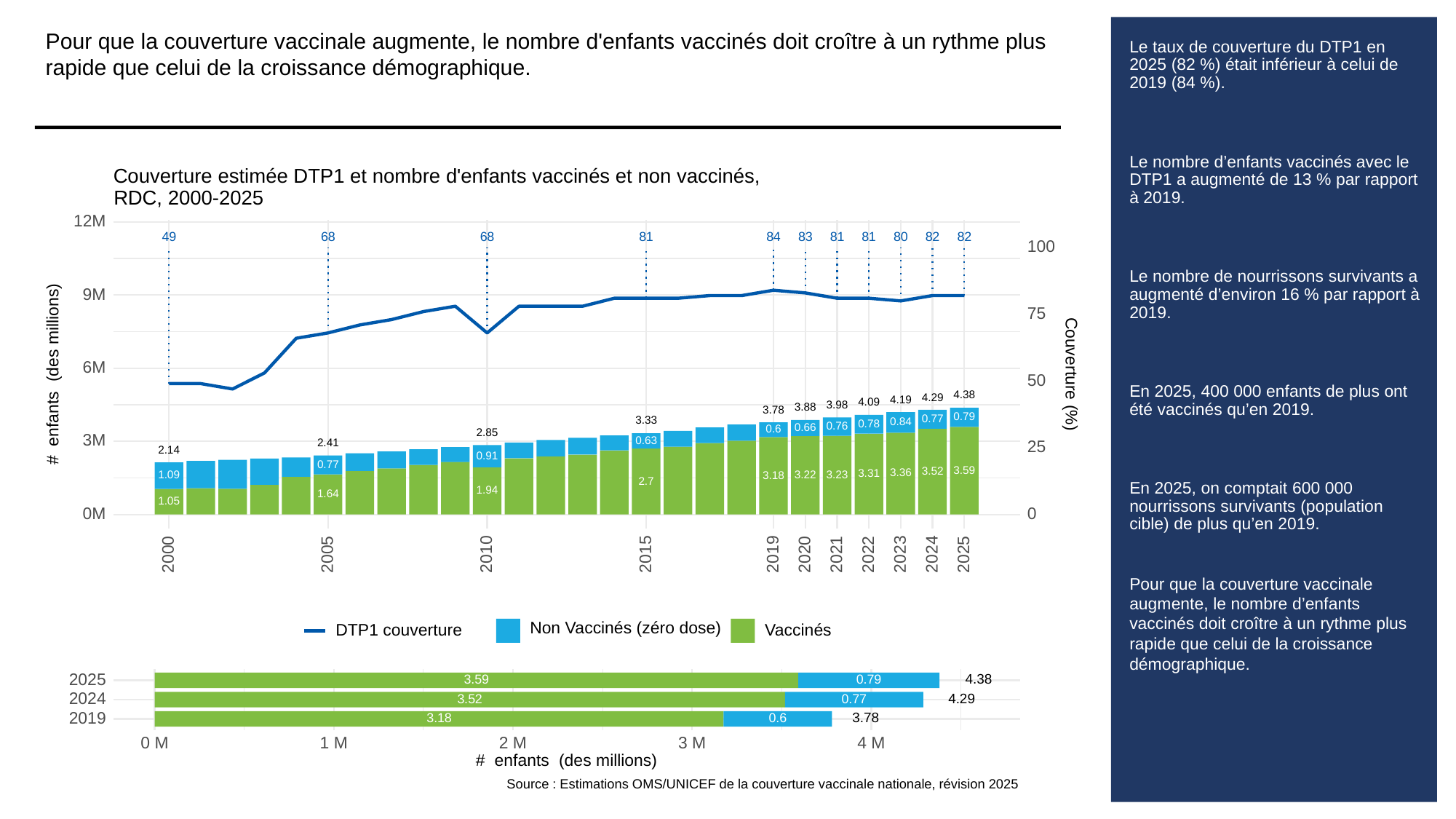

Pour que la couverture vaccinale augmente, le nombre d'enfants vaccinés doit croître à un rythme plus rapide que celui de la croissance démographique.
# Le taux de couverture du DTP1 en 2025 (82 %) était inférieur à celui de 2019 (84 %).

Le nombre d’enfants vaccinés avec le DTP1 a augmenté de 13 % par rapport à 2019.

Le nombre de nourrissons survivants a augmenté d’environ 16 % par rapport à 2019.

En 2025, 400 000 enfants de plus ont été vaccinés qu’en 2019.

En 2025, on comptait 600 000 nourrissons survivants (population cible) de plus qu’en 2019.

Pour que la couverture vaccinale augmente, le nombre d’enfants vaccinés doit croître à un rythme plus rapide que celui de la croissance démographique.

Couverture estimée DTP1 et nombre d'enfants vaccinés et non vaccinés,
RDC, 2000-2025
12M

83
49
68
68
81
84
81
81
80
82
82
100

9M

75

6M
#  enfants  (des millions)
Couverture (%)

50
4.38
4.29
4.19
4.09
3.98
3.88

3.78

0.79

0.77
3.33

0.84

0.78

0.76
0.66

0.6

2.85

3M

0.63

2.41

25

2.14

0.91

0.77

3.59

3.52

3.36
3.31
3.23

3.22
1.09
3.18

2.7

1.94

1.64
1.05
0M
0

2023
2000
2005
2010
2015
2019
2020
2021
2022
2024
2025

Non Vaccinés (zéro dose)
Vaccinés
DTP1 couverture

2025
4.38
3.59
0.79

2024
4.29
3.52
0.77

2019
3.78
3.18
0.6

3 M
0 M
1 M
2 M
4 M
#  enfants  (des millions)
Source : Estimations OMS/UNICEF de la couverture vaccinale nationale, révision 2025